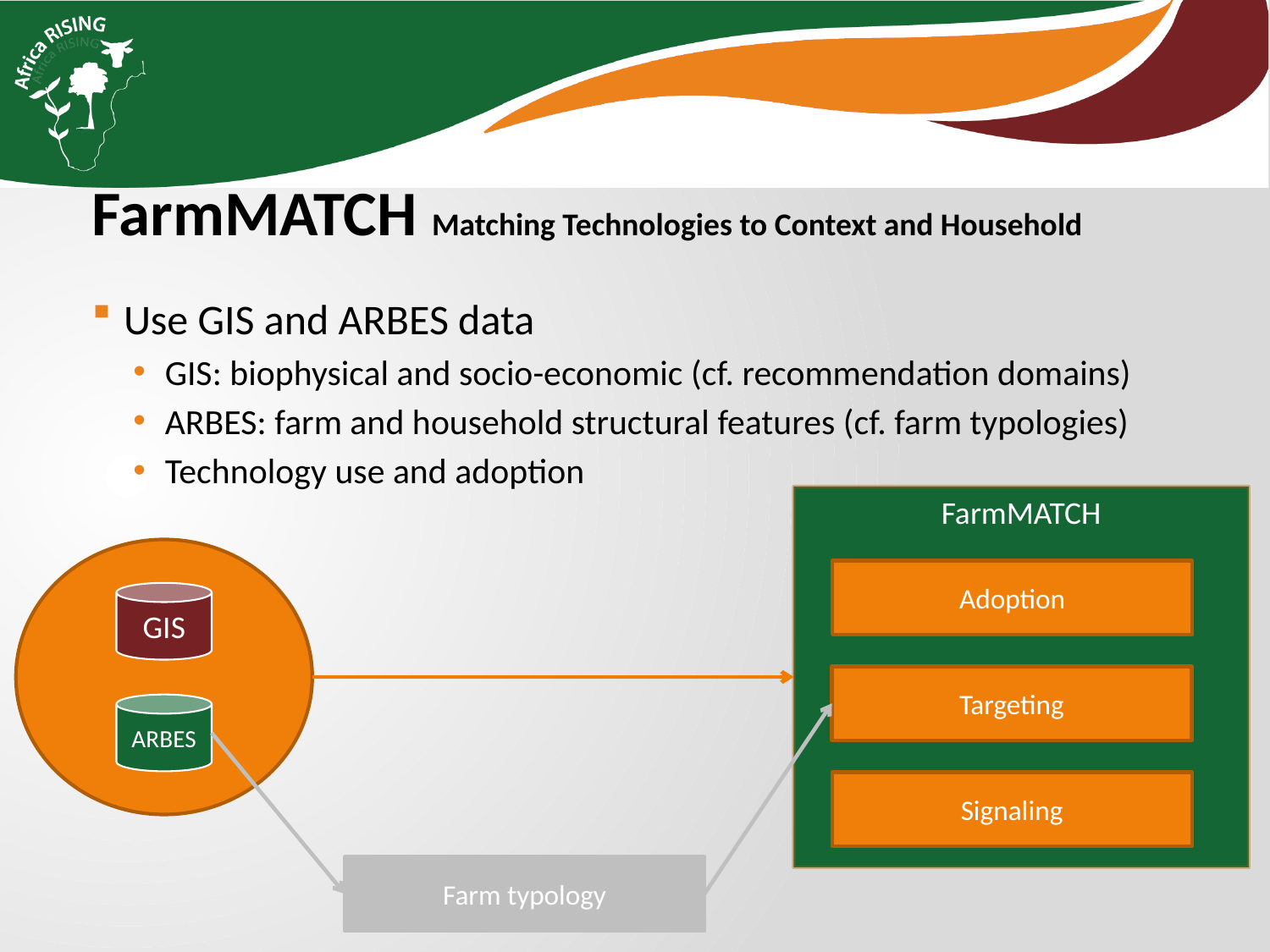

FarmMATCH Matching Technologies to Context and Household
Use GIS and ARBES data
GIS: biophysical and socio-economic (cf. recommendation domains)
ARBES: farm and household structural features (cf. farm typologies)
Technology use and adoption
FarmMATCH

Adoption
GIS
Targeting
ARBES
Signaling
Farm typology